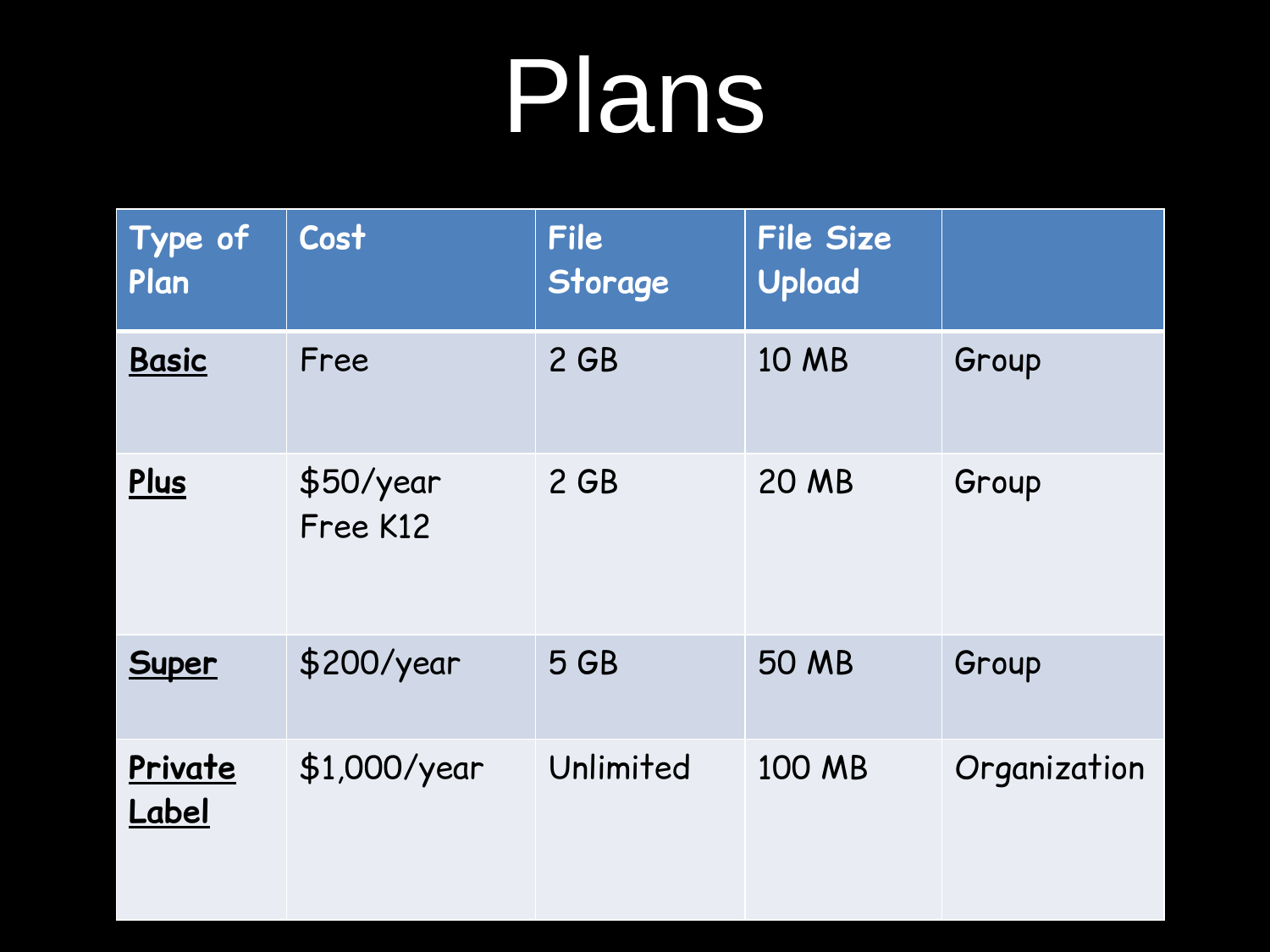

# Plans
| Type of Plan | Cost | File Storage | File Size Upload |  |
| --- | --- | --- | --- | --- |
| Basic | Free | 2 GB | 10 MB | Group |
| Plus | $50/year Free K12 | 2 GB | 20 MB | Group |
| Super | $200/year | 5 GB | 50 MB | Group |
| Private Label | $1,000/year | Unlimited | 100 MB | Organization |